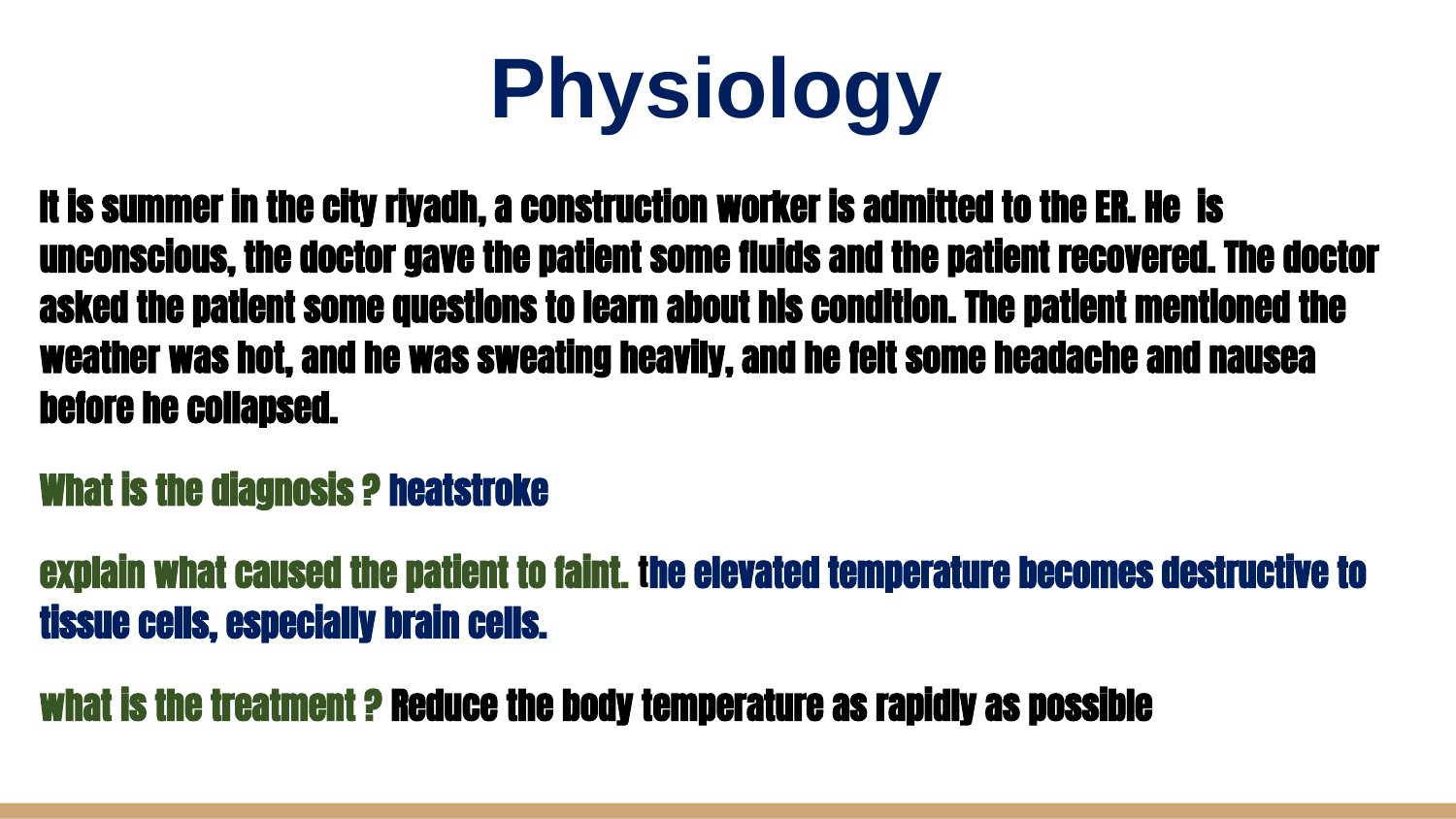

# Physiology
It is summer in the city riyadh, a construction worker is admitted to the ER. He  is unconscious, the doctor gave the patient some fluids and the patient recovered. The doctor asked the patient some questions to learn about his condition. The patient mentioned the weather was hot, and he was sweating heavily, and he felt some headache and nausea before he collapsed.
What is the diagnosis ? heatstroke
explain what caused the patient to faint. the elevated temperature becomes destructive to tissue cells, especially brain cells.
what is the treatment ? Reduce the body temperature as rapidly as possible